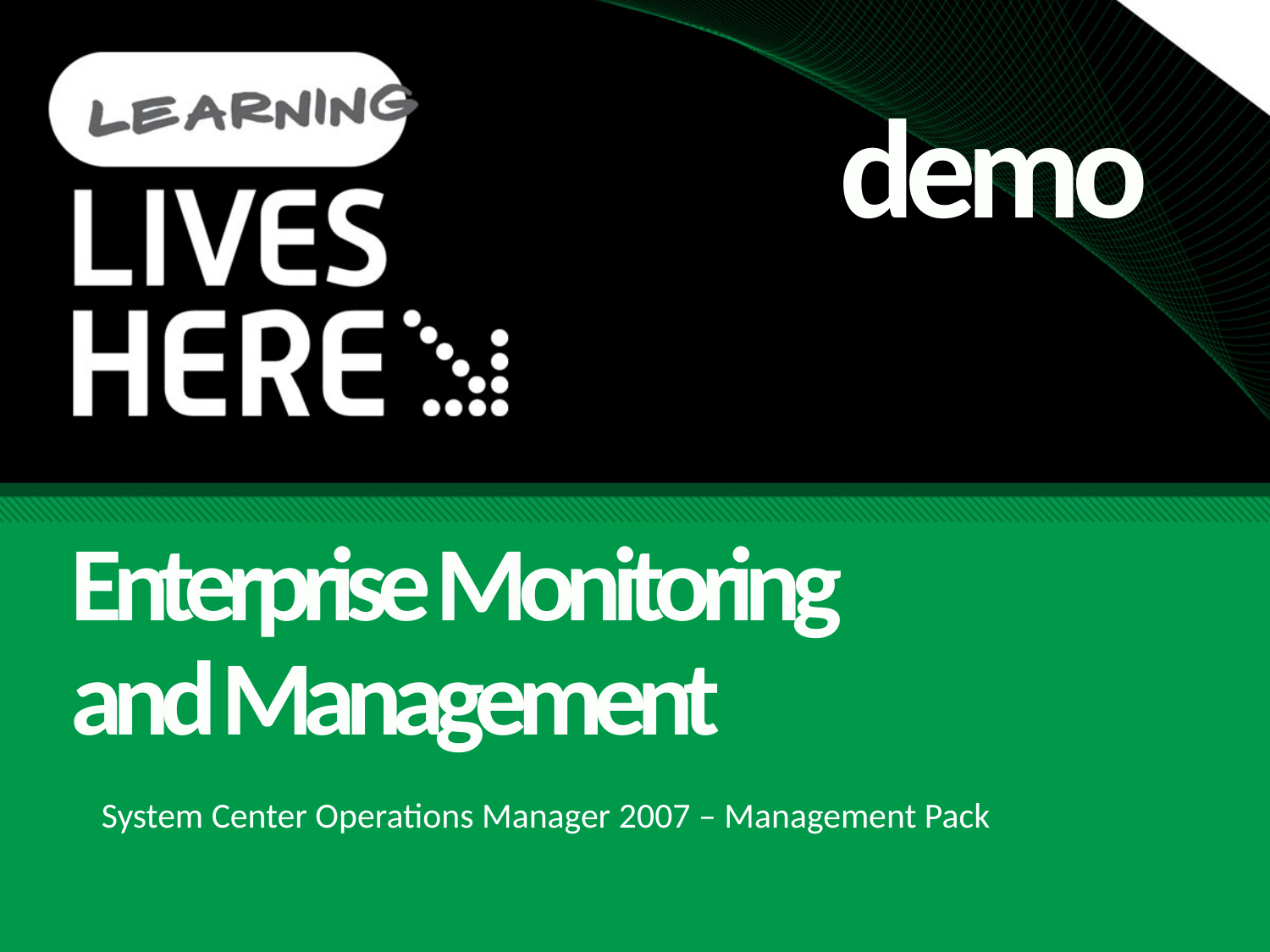

demo
Enterprise Monitoring
and Management
#
System Center Operations Manager 2007 – Management Pack